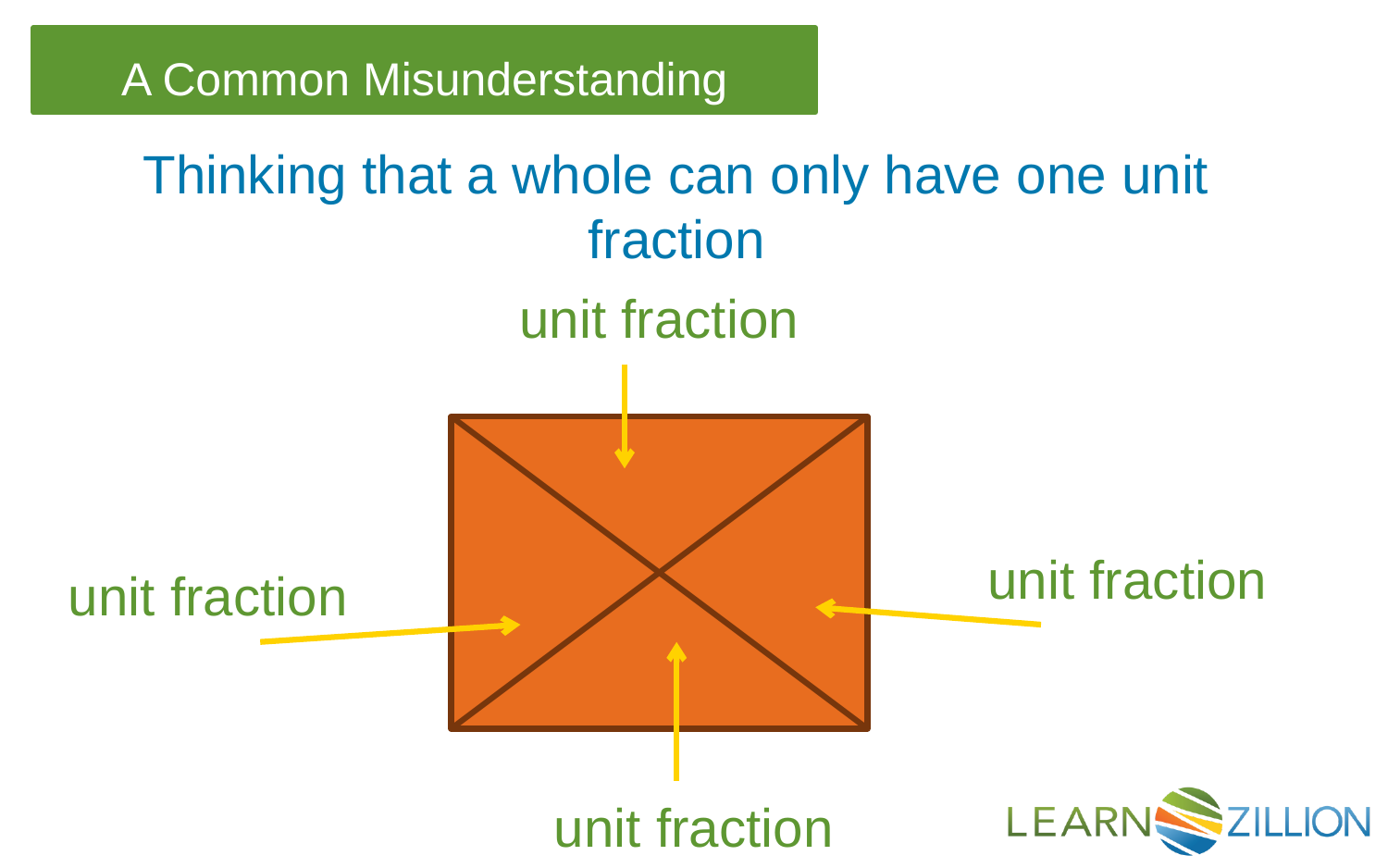

Thinking that a whole can only have one unit fraction
unit fraction

unit fraction
unit fraction
unit fraction